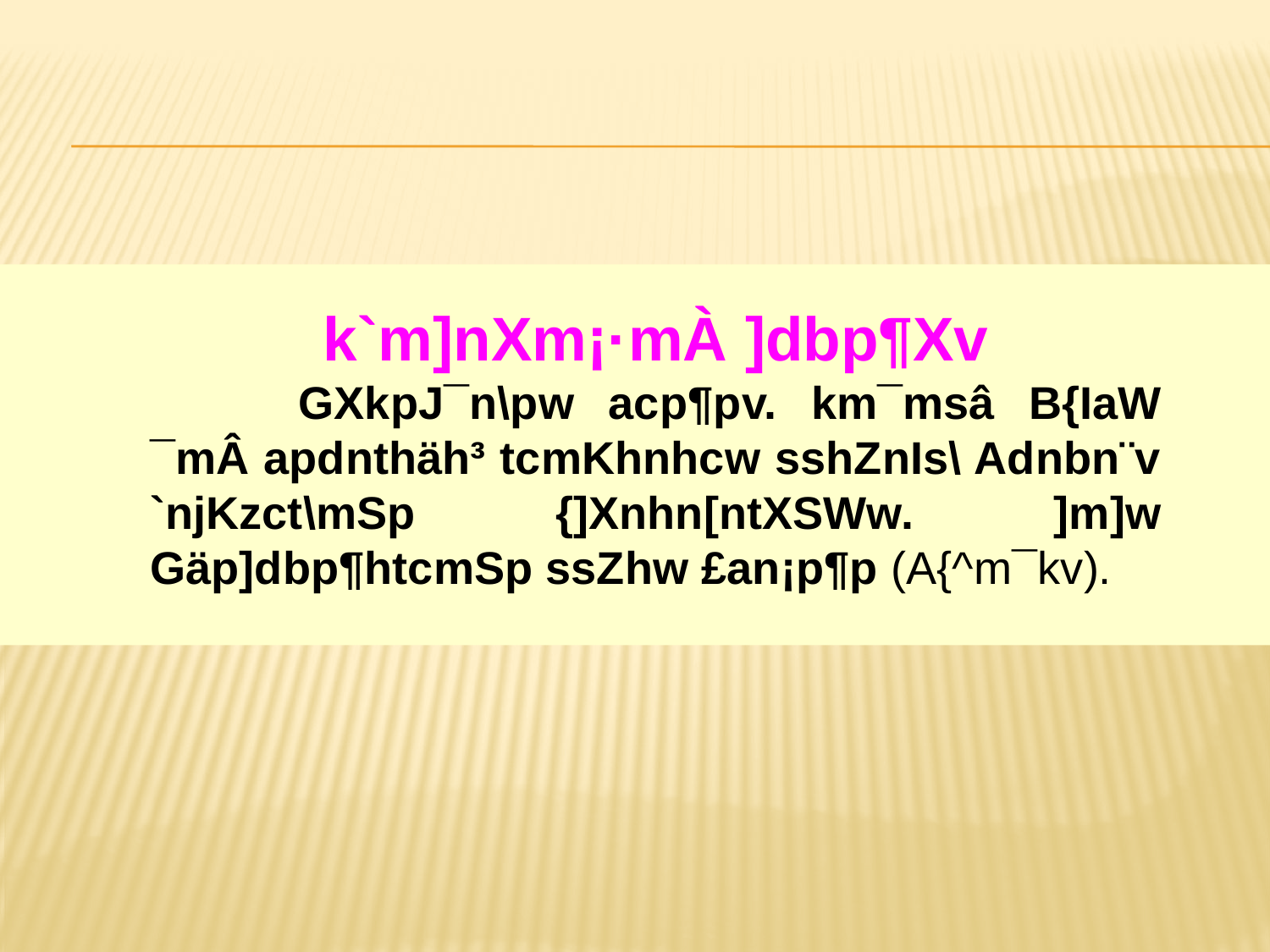

k`m]nXm¡·mÀ ]dbp¶Xv
 	GXkpJ¯n\pw acp¶p­v. km¯msâ B{IaW ¯mÂ apdnthäh³ tcmKhnhcw sshZnIs\ Adnbn¨v `njKzct\mSp {]Xnhn[ntXSWw. ]m]w Gäp]dbp¶htcmSp ssZhw £an¡p¶p (A{^m¯kv).